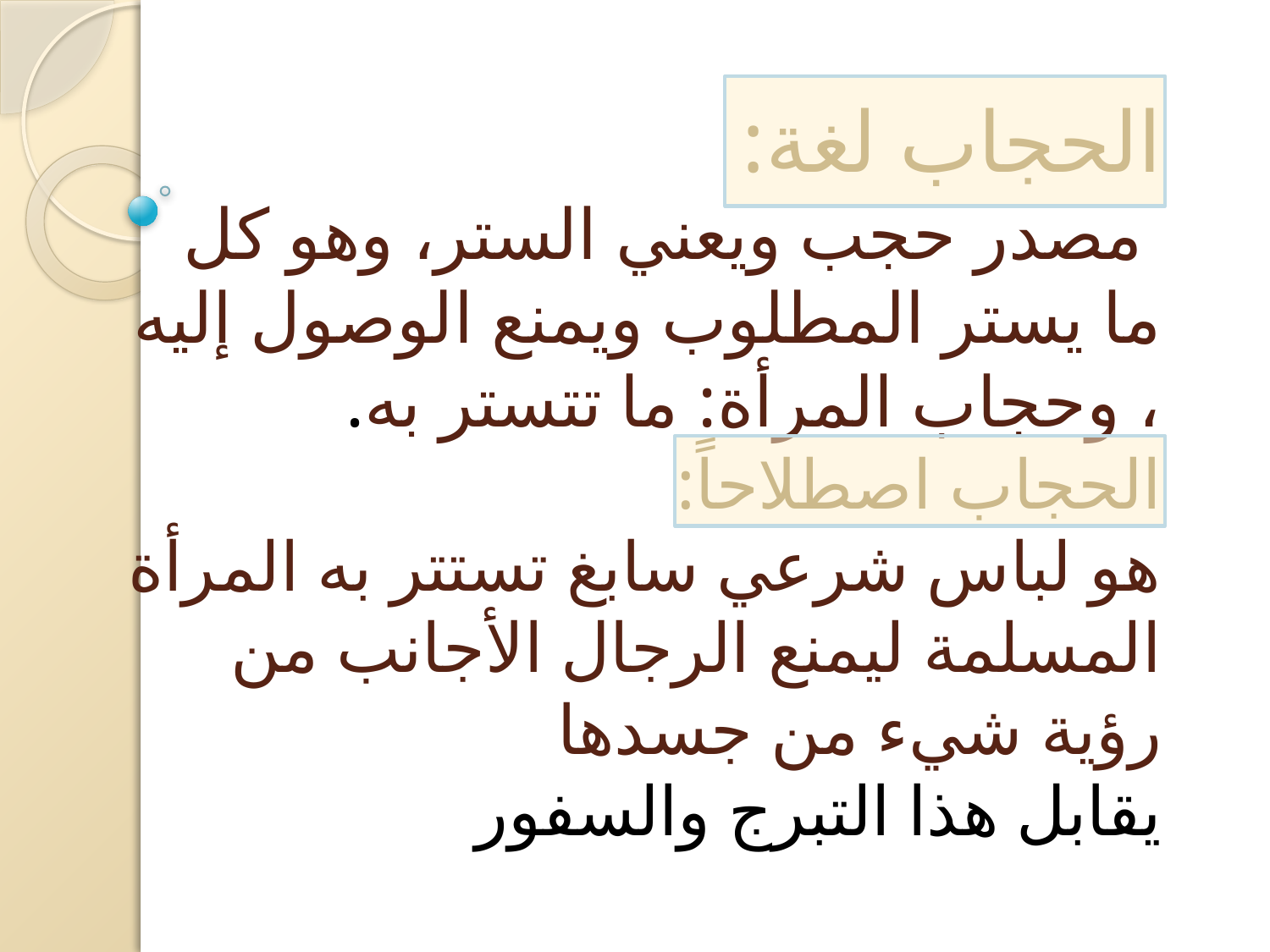

# الحجاب لغة: مصدر حجب ويعني الستر، وهو كل ما يستر المطلوب ويمنع الوصول إليه ، وحجاب المرأة: ما تتستر به. الحجاب اصطلاحاً: هو لباس شرعي سابغ تستتر به المرأة المسلمة ليمنع الرجال الأجانب من رؤية شيء من جسدها يقابل هذا التبرج والسفور